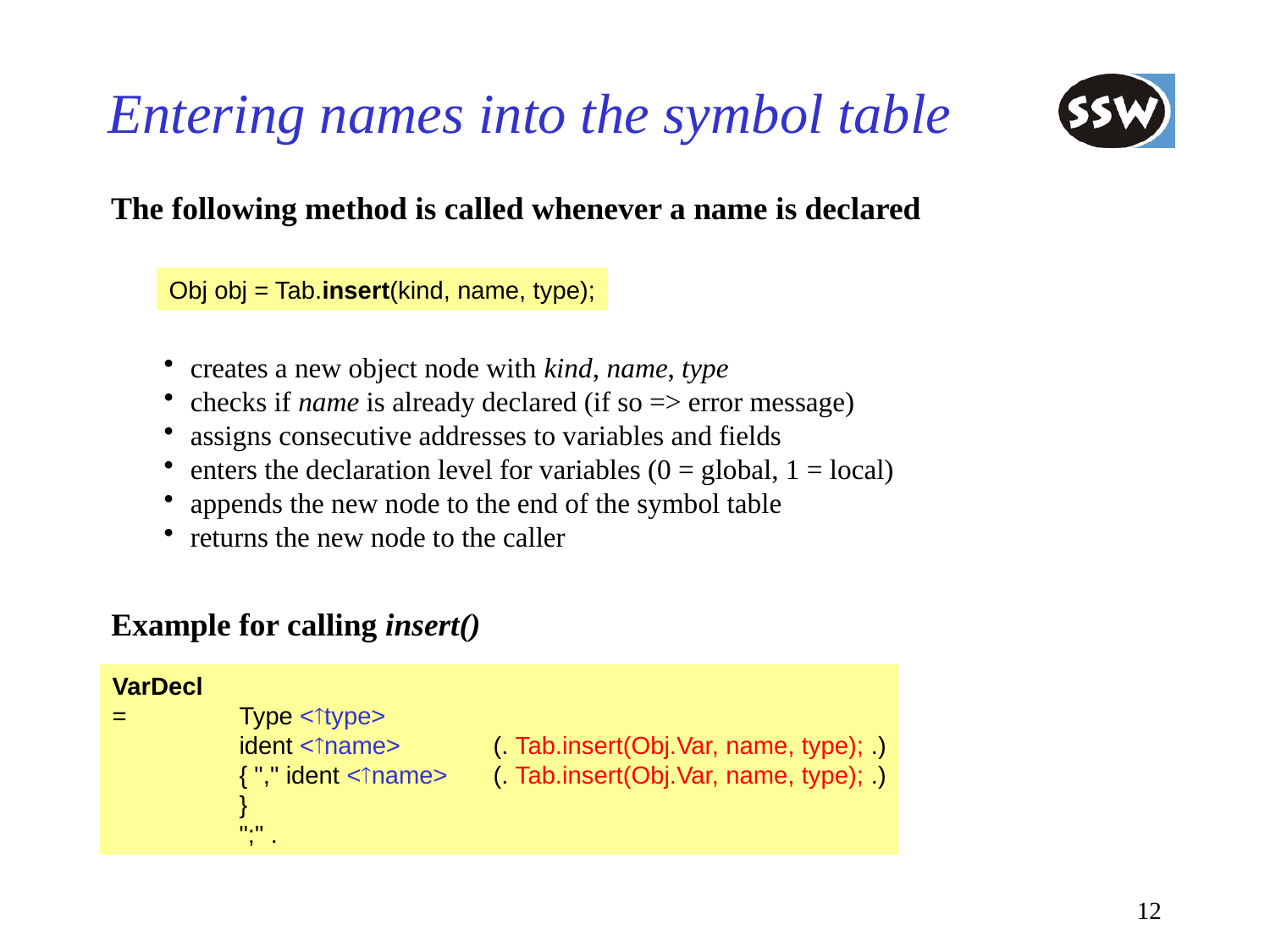

# Entering names into the symbol table
The following method is called whenever a name is declared
Obj obj = Tab.insert(kind, name, type);
creates a new object node with kind, name, type
checks if name is already declared (if so => error message)
assigns consecutive addresses to variables and fields
enters the declaration level for variables (0 = global, 1 = local)
appends the new node to the end of the symbol table
returns the new node to the caller
Example for calling insert()
VarDecl
=	Type <↑type>
	ident <↑name>	(. Tab.insert(Obj.Var, name, type); .)
	{ "," ident <↑name>	(. Tab.insert(Obj.Var, name, type); .)
	}
	";" .
12